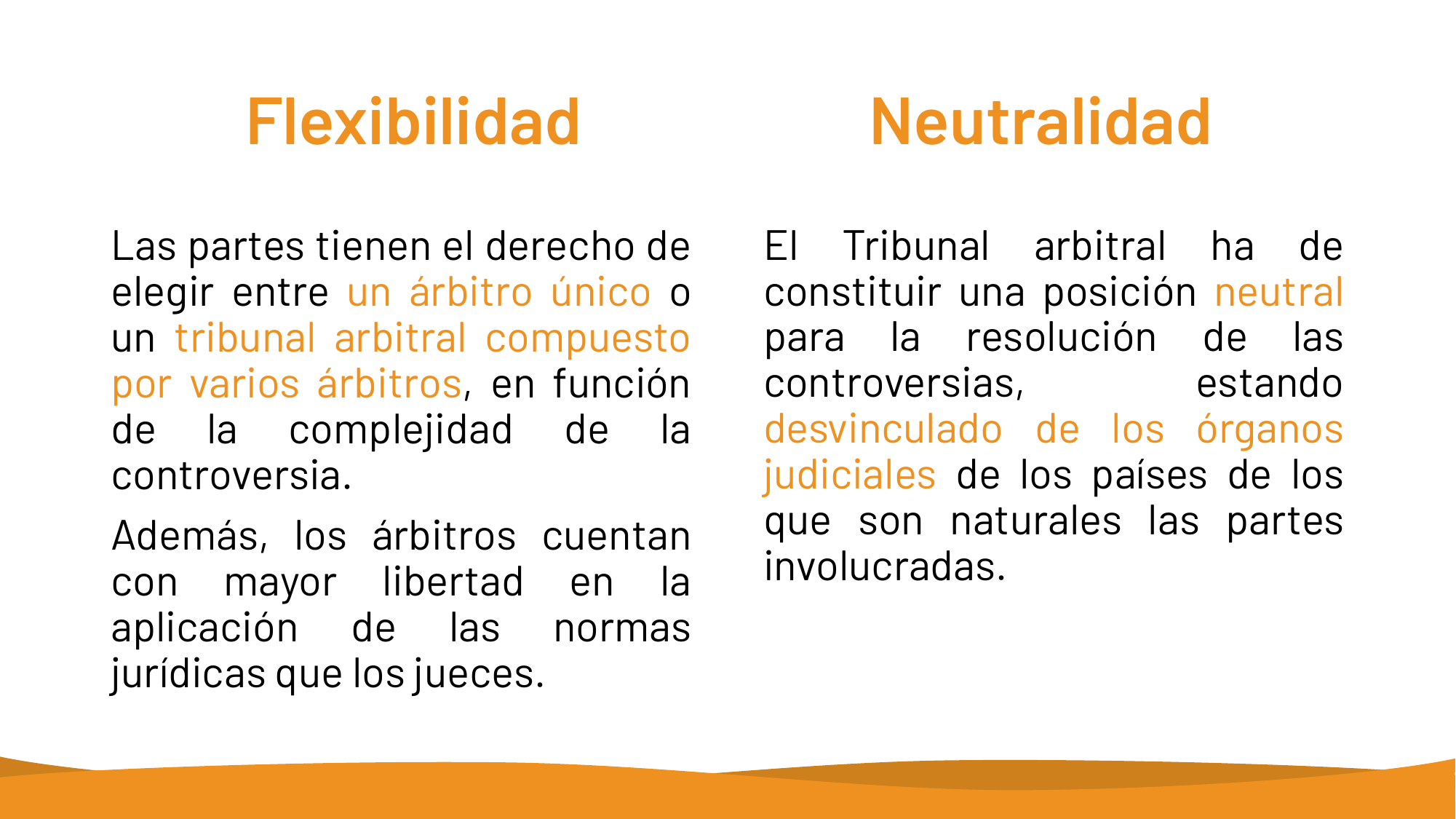

# Flexibilidad
Neutralidad
Las partes tienen el derecho de elegir entre un árbitro único o un tribunal arbitral compuesto por varios árbitros, en función de la complejidad de la controversia.
Además, los árbitros cuentan con mayor libertad en la aplicación de las normas jurídicas que los jueces.

El Tribunal arbitral ha de constituir una posición neutral para la resolución de las controversias, estando desvinculado de los órganos judiciales de los países de los que son naturales las partes involucradas.